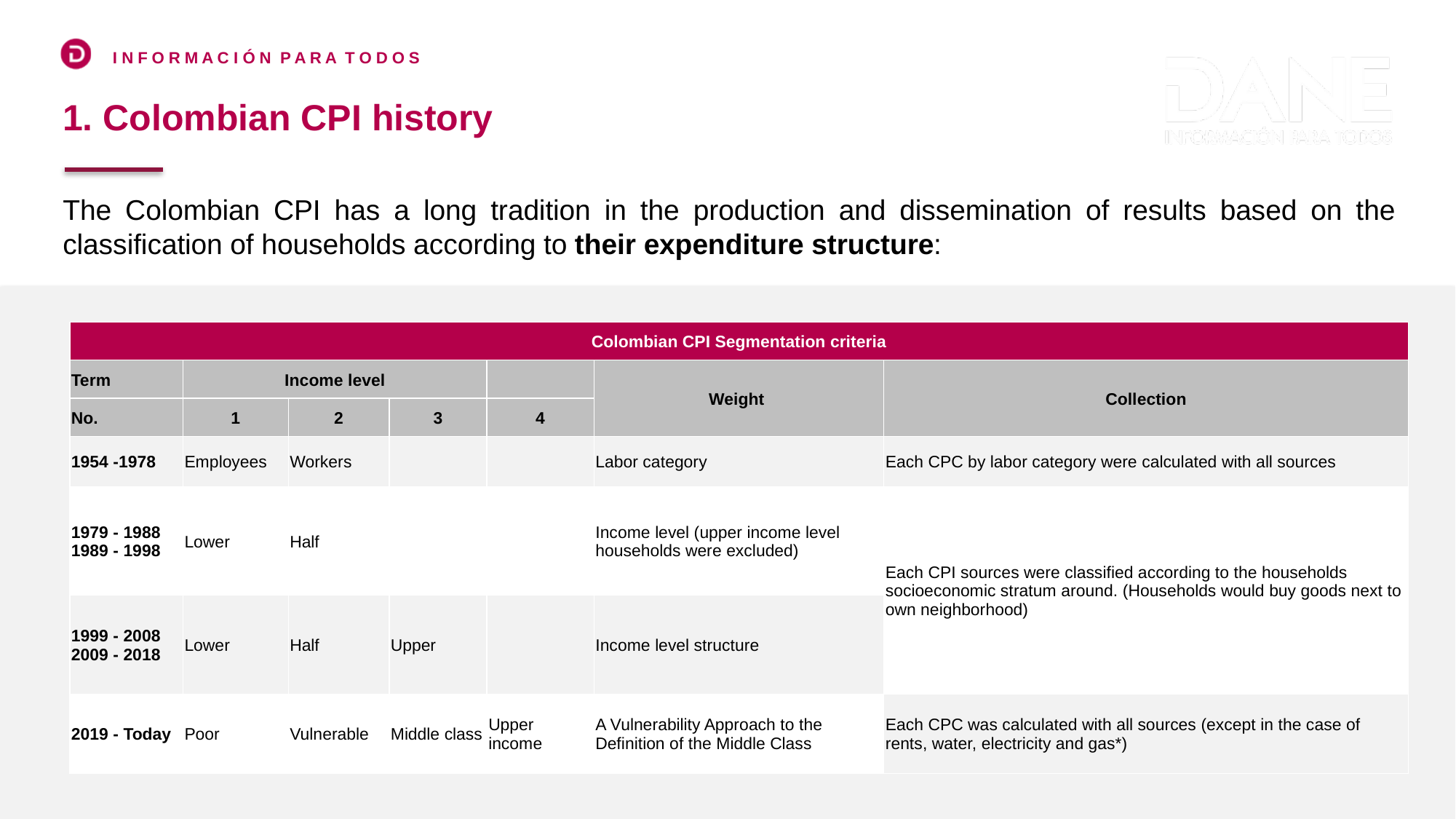

1. Colombian CPI history
The Colombian CPI has a long tradition in the production and dissemination of results based on the classification of households according to their expenditure structure:

| Colombian CPI Segmentation criteria |  |  |  |  |  |  |
| --- | --- | --- | --- | --- | --- | --- |
| Term | Income level |  |  |  | Weight | Collection |
| No. | 1 | 2 | 3 | 4 |  |  |
| 1954 -1978 | Employees | Workers |  |  | Labor category | Each CPC by labor category were calculated with all sources |
| 1979 - 1988 1989 - 1998 | Lower | Half |  |  | Income level (upper income level households were excluded) | Each CPI sources were classified according to the households socioeconomic stratum around. (Households would buy goods next to own neighborhood) |
| 1999 - 2008 2009 - 2018 | Lower | Half | Upper |  | Income level structure |  |
| 2019 - Today | Poor | Vulnerable | Middle class | Upper income | A Vulnerability Approach to the Definition of the Middle Class | Each CPC was calculated with all sources (except in the case of rents, water, electricity and gas\*) |